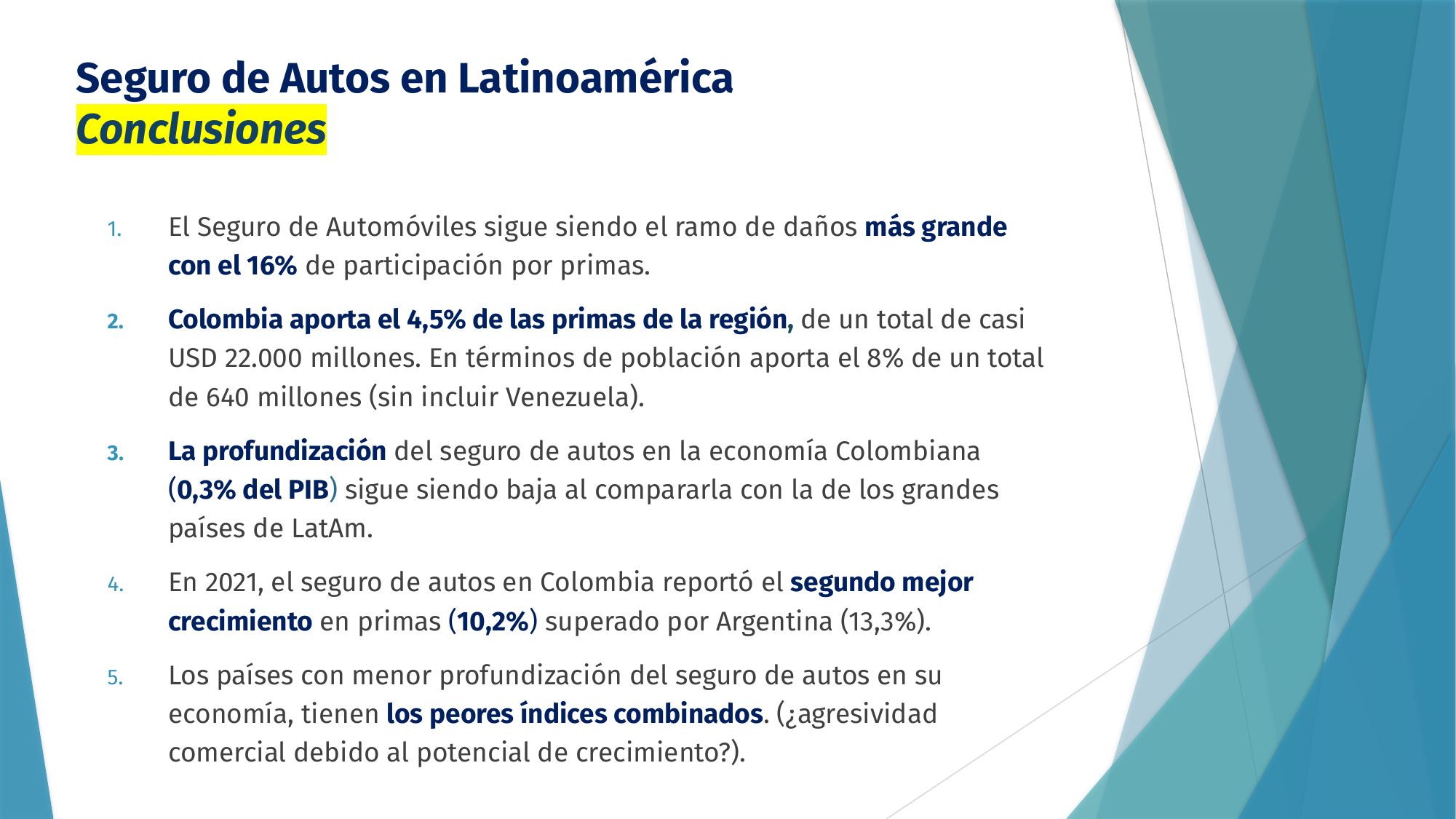

# Seguro de Autos en Latinoamérica Conclusiones
El Seguro de Automóviles sigue siendo el ramo de daños más grande con el 16% de participación por primas.
Colombia aporta el 4,5% de las primas de la región, de un total de casi USD 22.000 millones. En términos de población aporta el 8% de un total de 640 millones (sin incluir Venezuela).
La profundización del seguro de autos en la economía Colombiana (0,3% del PIB) sigue siendo baja al compararla con la de los grandes países de LatAm.
En 2021, el seguro de autos en Colombia reportó el segundo mejor crecimiento en primas (10,2%) superado por Argentina (13,3%).
Los países con menor profundización del seguro de autos en su economía, tienen los peores índices combinados. (¿agresividad comercial debido al potencial de crecimiento?).